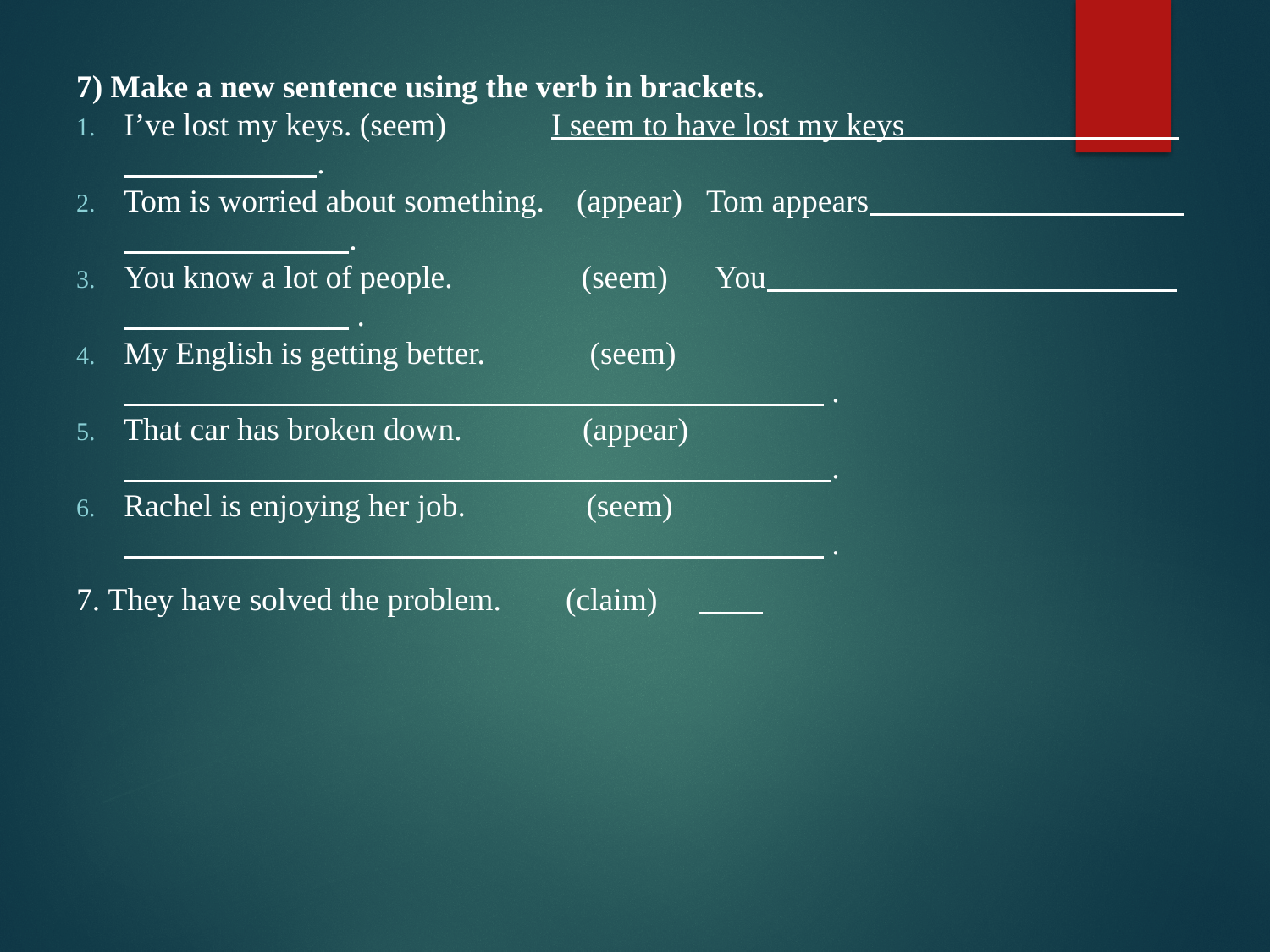

7) Make a new sentence using the verb in brackets.
I’ve lost my keys. (seem)             I seem to have lost my keys                                                           .
Tom is worried about something.    (appear)   Tom appears                                                                    .
You know a lot of people.                (seem)      You                                                                                 .
My English is getting better.             (seem)                                                                                              .
That car has broken down.               (appear)                                                                                            .
Rachel is enjoying her job.               (seem)                                                                                              .
7. They have solved the problem.        (claim)